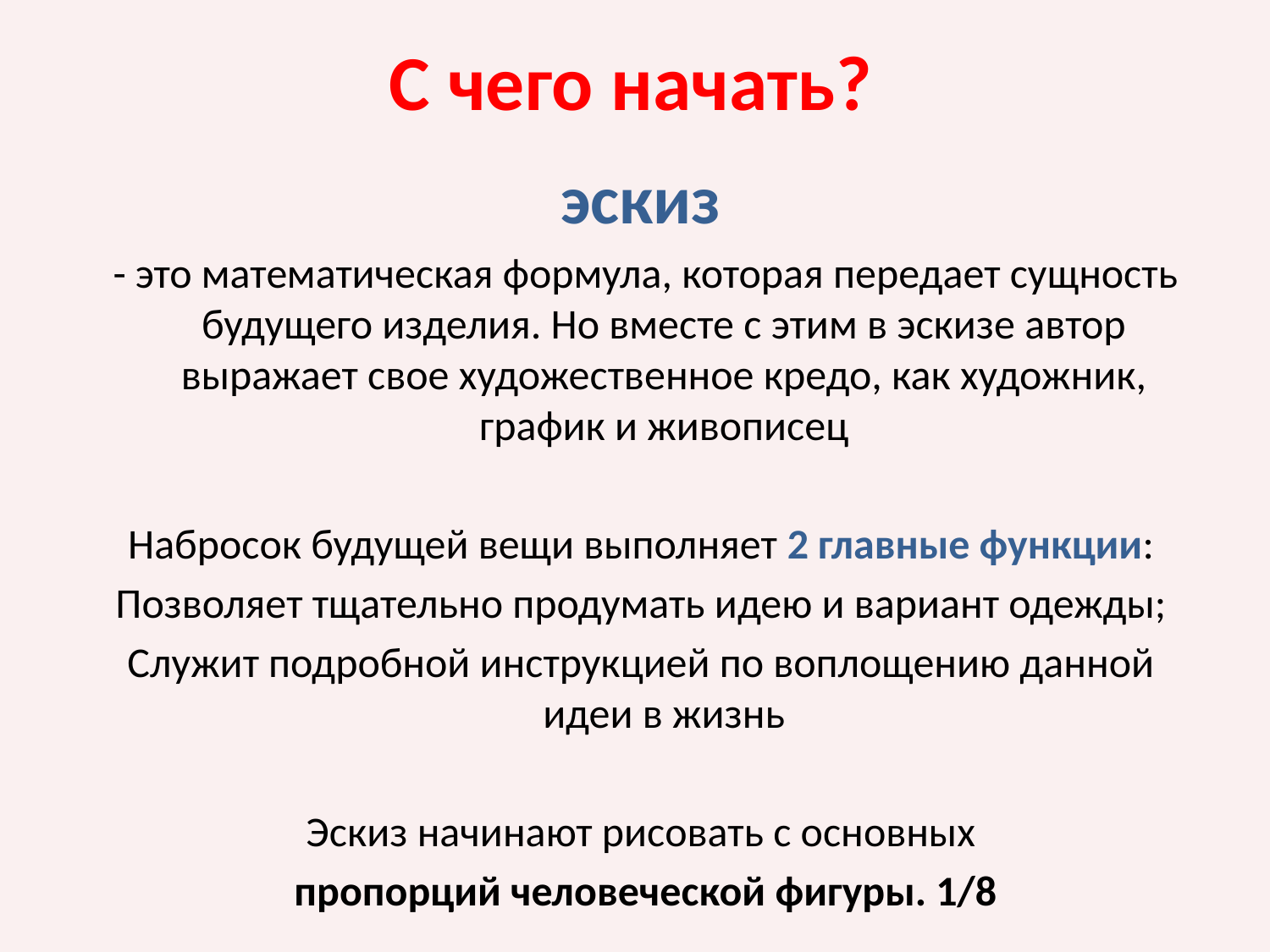

# С чего начать?
эскиз
 - это математическая формула, которая передает сущность будущего изделия. Но вместе с этим в эскизе автор выражает свое художественное кредо, как художник, график и живописец

Набросок будущей вещи выполняет 2 главные функции:
Позволяет тщательно продумать идею и вариант одежды;
Служит подробной инструкцией по воплощению данной идеи в жизнь

Эскиз начинают рисовать с основных
 пропорций человеческой фигуры. 1/8